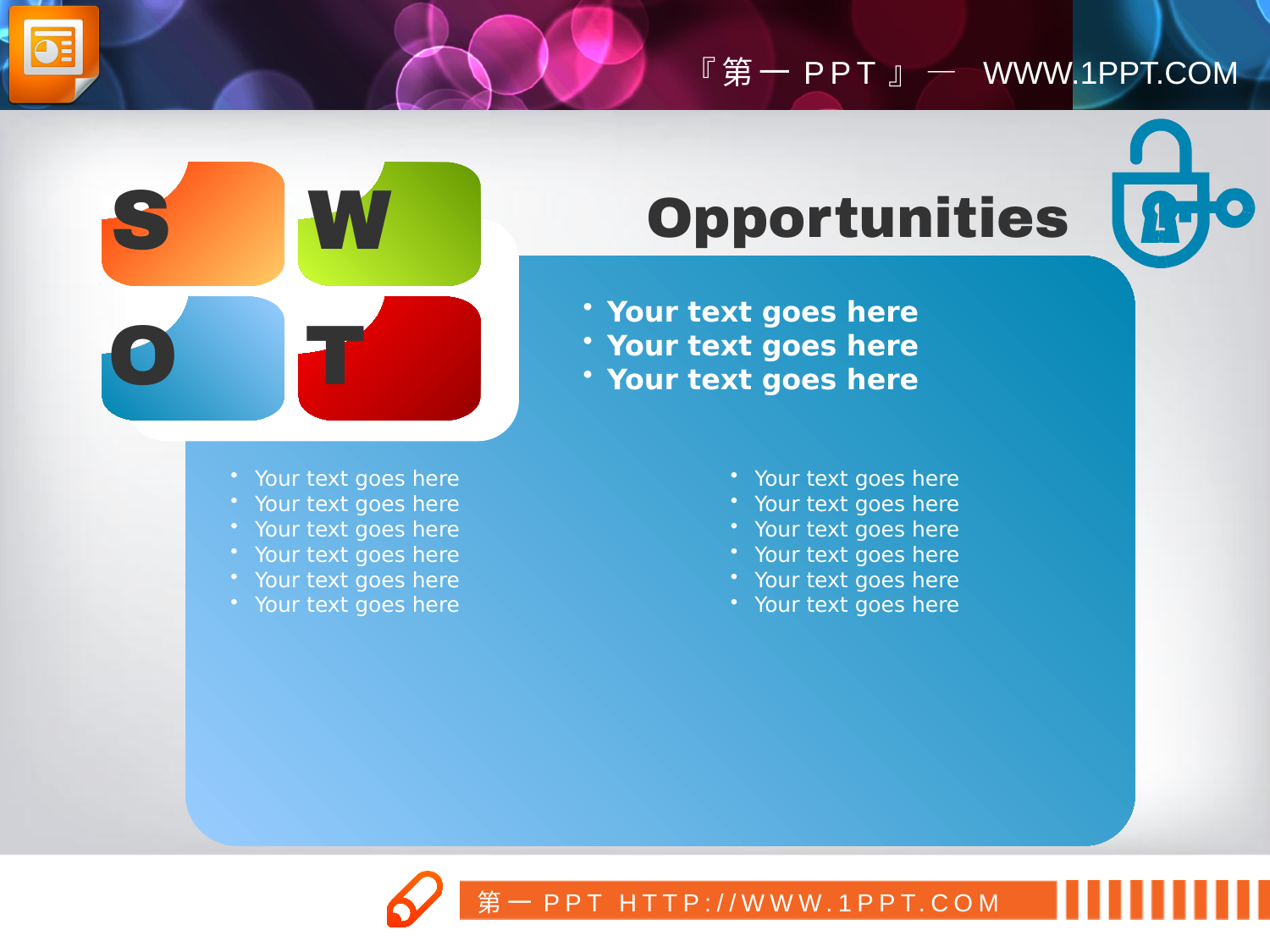

S
W

Opportunities

Your text goes here
Your text goes here
Your text goes here
O
T

Your text goes here
Your text goes here
Your text goes here
Your text goes here
Your text goes here
Your text goes here
Your text goes here
Your text goes here
Your text goes here
Your text goes here
Your text goes here
Your text goes here